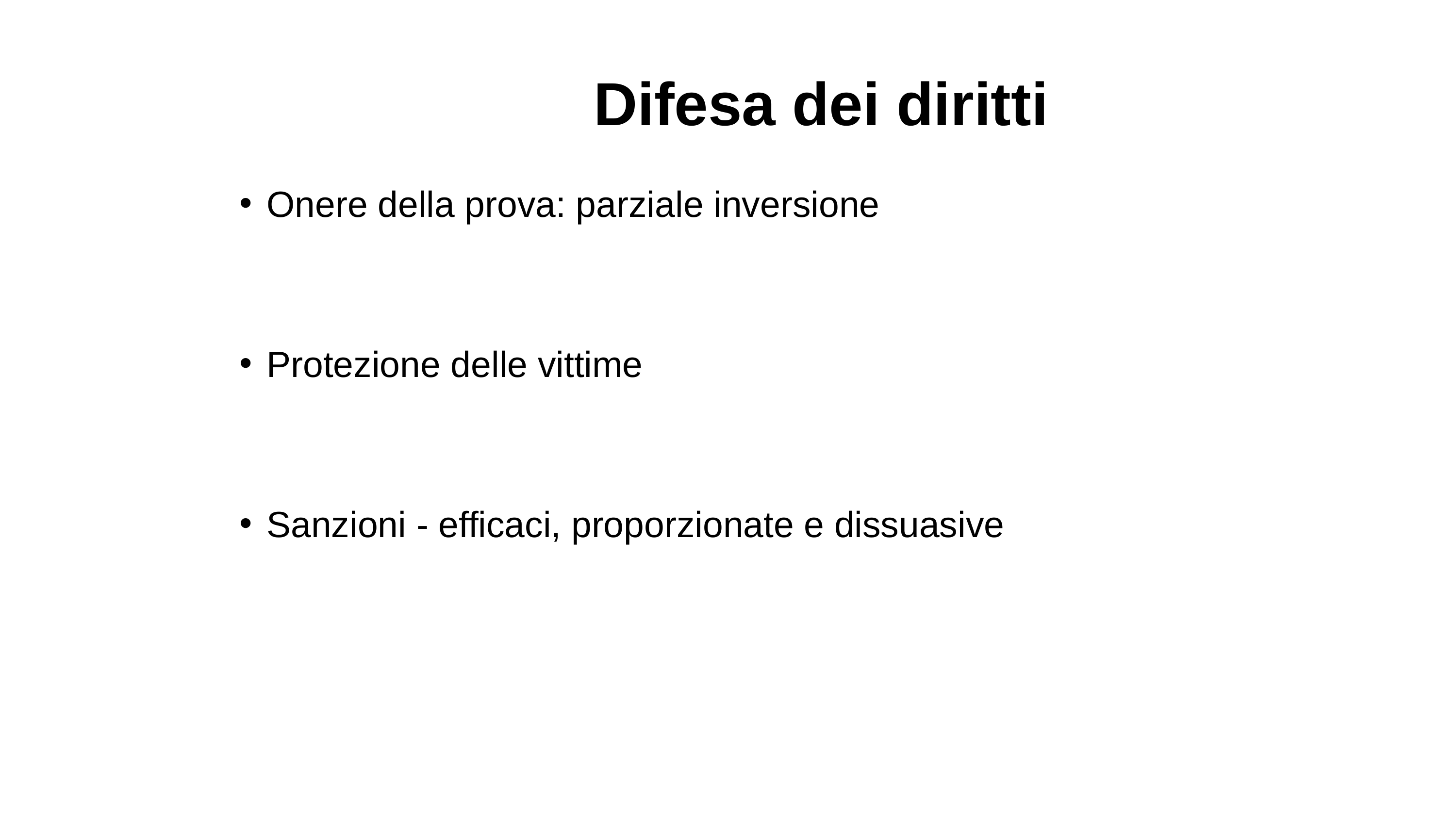

# Difesa dei diritti
Onere della prova: parziale inversione

Protezione delle vittime

Sanzioni - efficaci, proporzionate e dissuasive